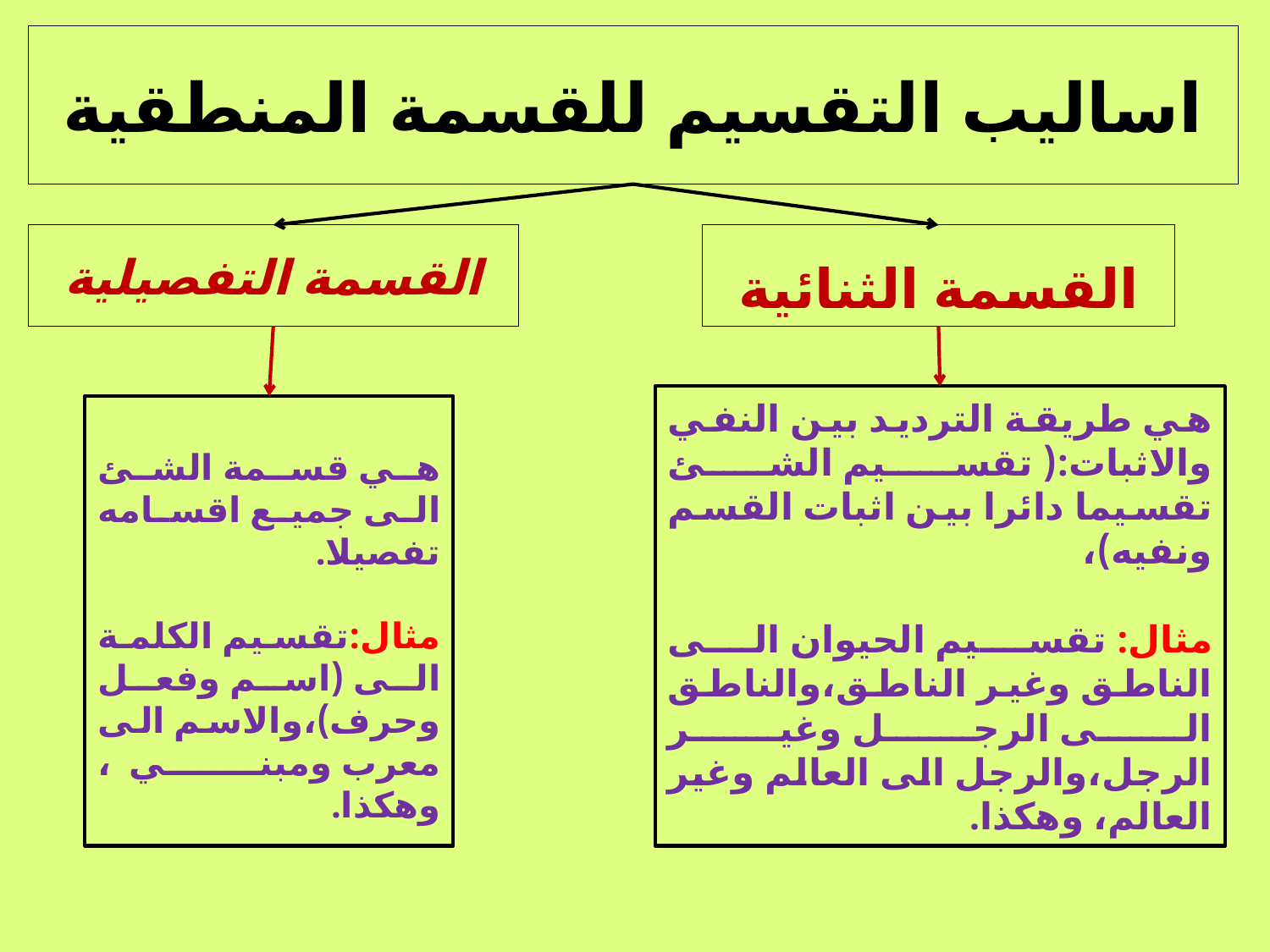

اساليب التقسيم للقسمة المنطقية

القسمة الثنائية
القسمة التفصيلية
هي طريقة الترديد بين النفي والاثبات:( تقسيم الشئ تقسيما دائرا بين اثبات القسم ونفيه)،

مثال: تقسيم الحيوان الى الناطق وغير الناطق،والناطق الى الرجل وغير الرجل،والرجل الى العالم وغير العالم، وهكذا.

هي قسمة الشئ الى جميع اقسامه تفصيلا.

مثال:تقسيم الكلمة الى (اسم وفعل وحرف)،والاسم الى معرب ومبني  ، وهكذا.